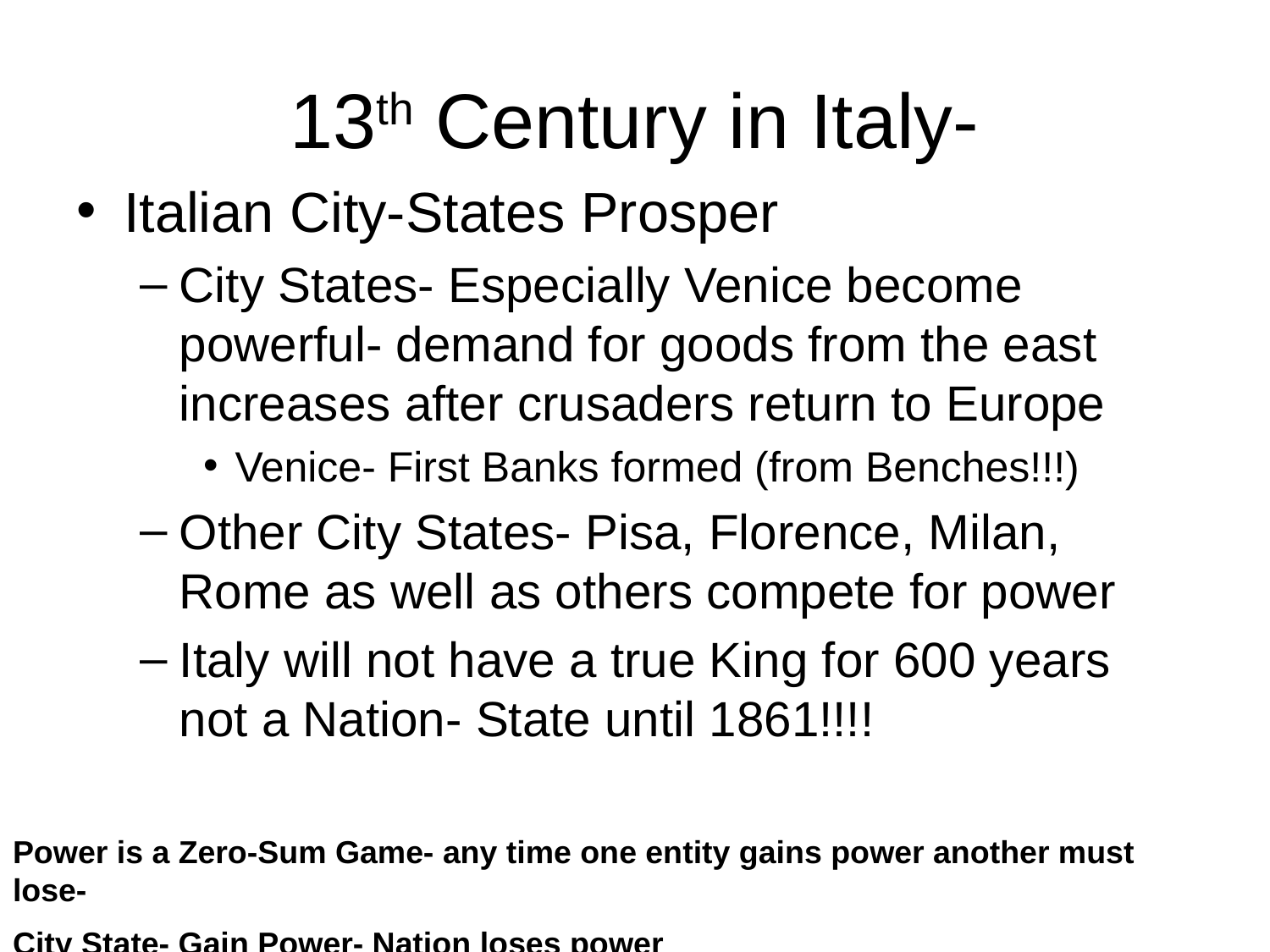

# 13th Century in Italy-
Italian City-States Prosper
City States- Especially Venice become powerful- demand for goods from the east increases after crusaders return to Europe
Venice- First Banks formed (from Benches!!!)
Other City States- Pisa, Florence, Milan, Rome as well as others compete for power
Italy will not have a true King for 600 years not a Nation- State until 1861!!!!
Power is a Zero-Sum Game- any time one entity gains power another must lose-
City State- Gain Power- Nation loses power